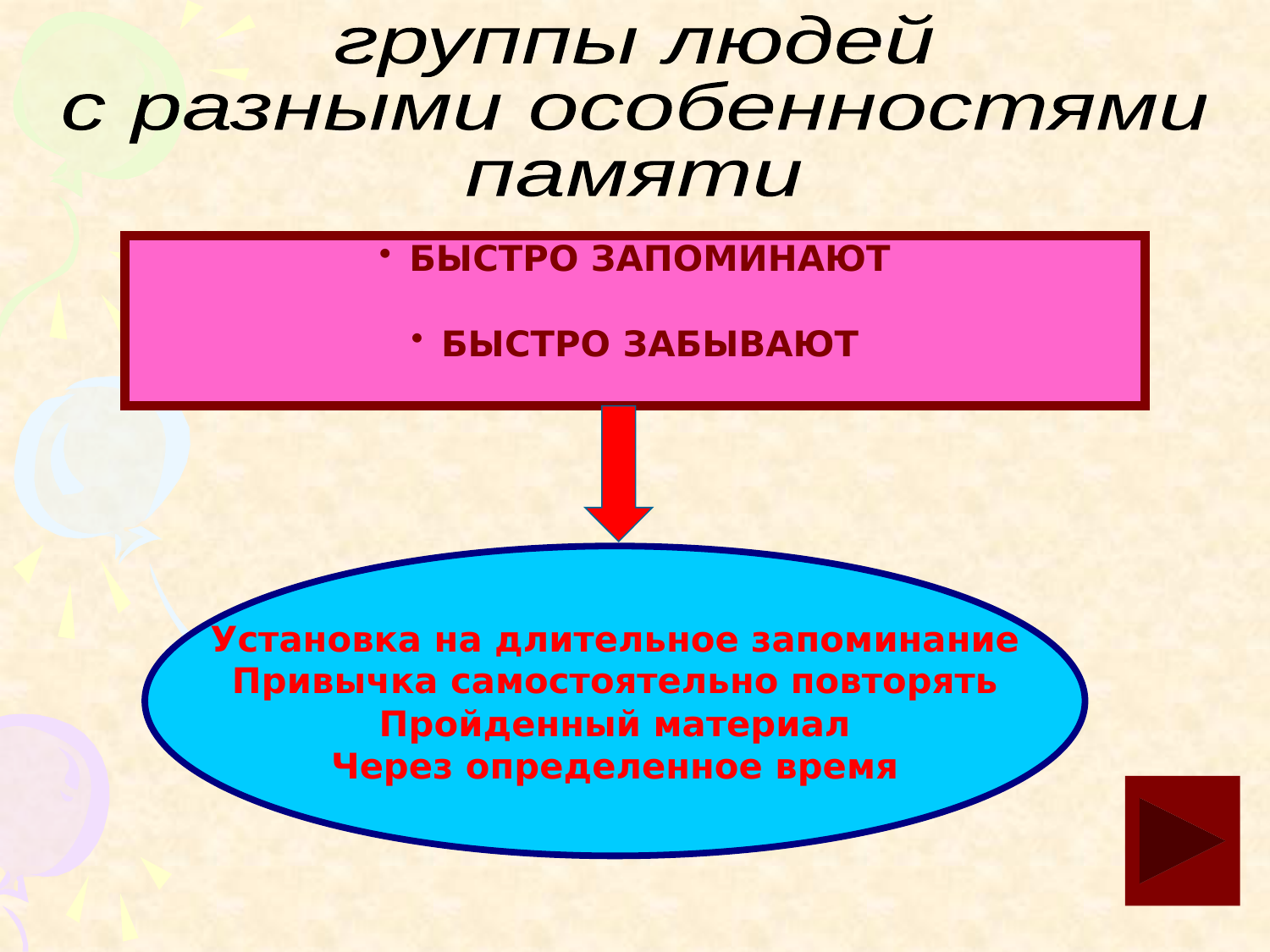

группы людей
с разными особенностями
памяти

БЫСТРО ЗАПОМИНАЮТ

БЫСТРО ЗАБЫВАЮТ

Установка на длительное запоминание
Привычка самостоятельно повторять
Пройденный материал
Через определенное время